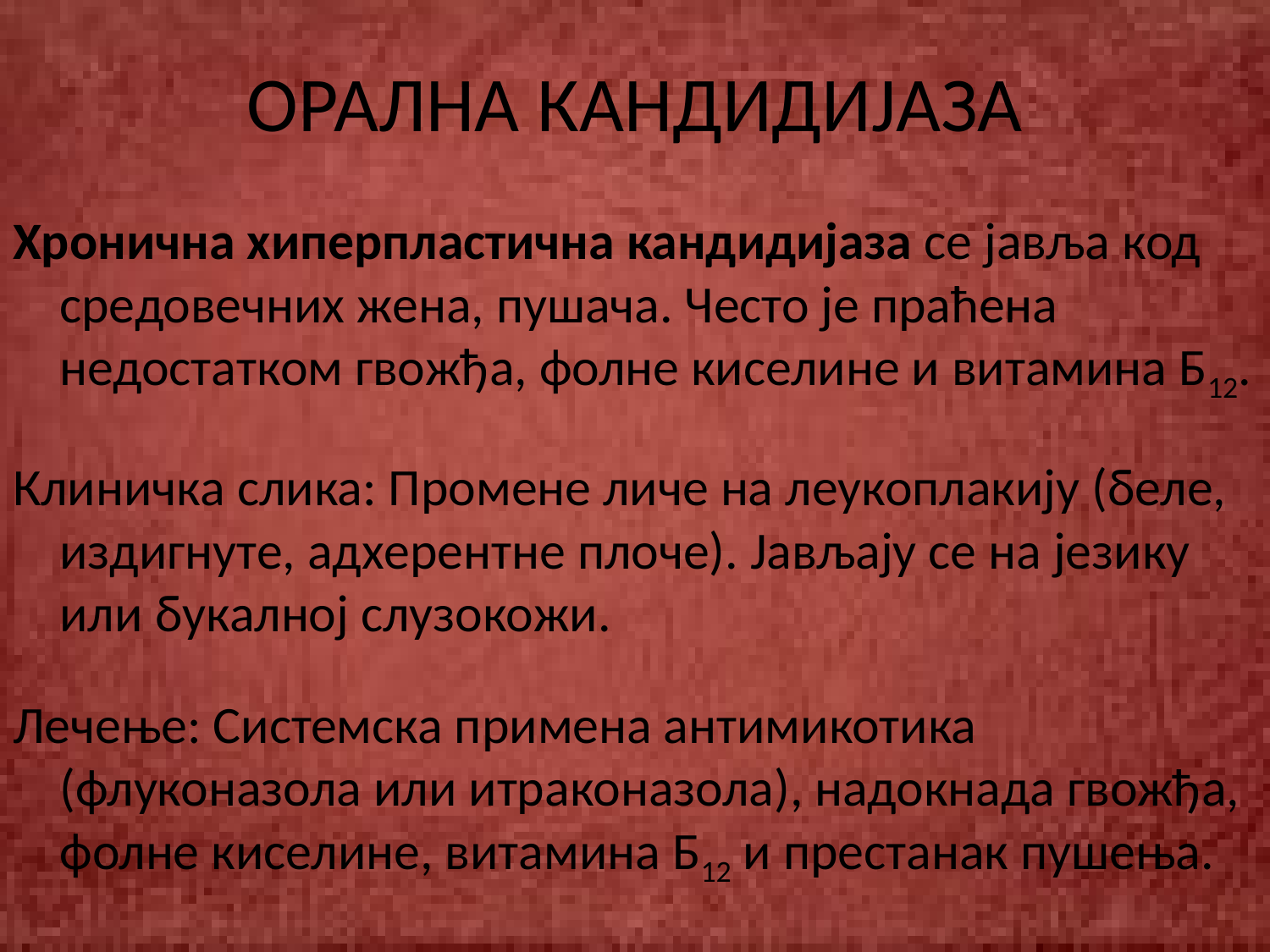

# ОРАЛНА КАНДИДИЈАЗА
Хронична хиперпластична кандидијаза се јавља код средовечних жена, пушача. Често је праћена недостатком гвожђа, фолне киселине и витамина Б12.

Клиничка слика: Промене личе на леукоплакију (беле, издигнуте, адхерентне плоче). Јављају се на језику или букалној слузокожи.

Лечење: Системска примена антимикотика (флуконазола или итраконазола), надокнада гвожђа, фолне киселине, витамина Б12 и престанак пушења.